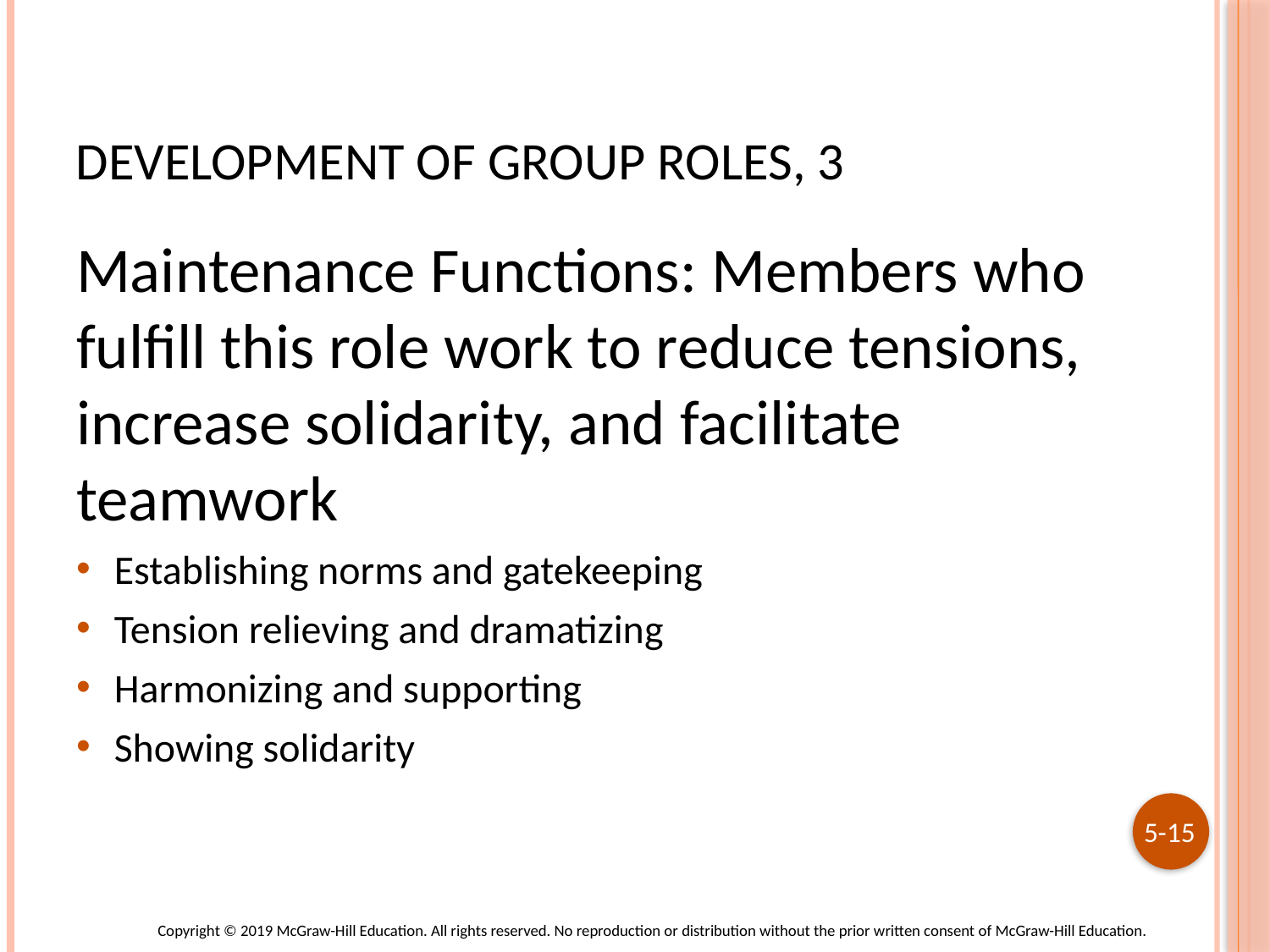

# Development of Group Roles, 3
Maintenance Functions: Members who fulfill this role work to reduce tensions, increase solidarity, and facilitate teamwork
Establishing norms and gatekeeping
Tension relieving and dramatizing
Harmonizing and supporting
Showing solidarity